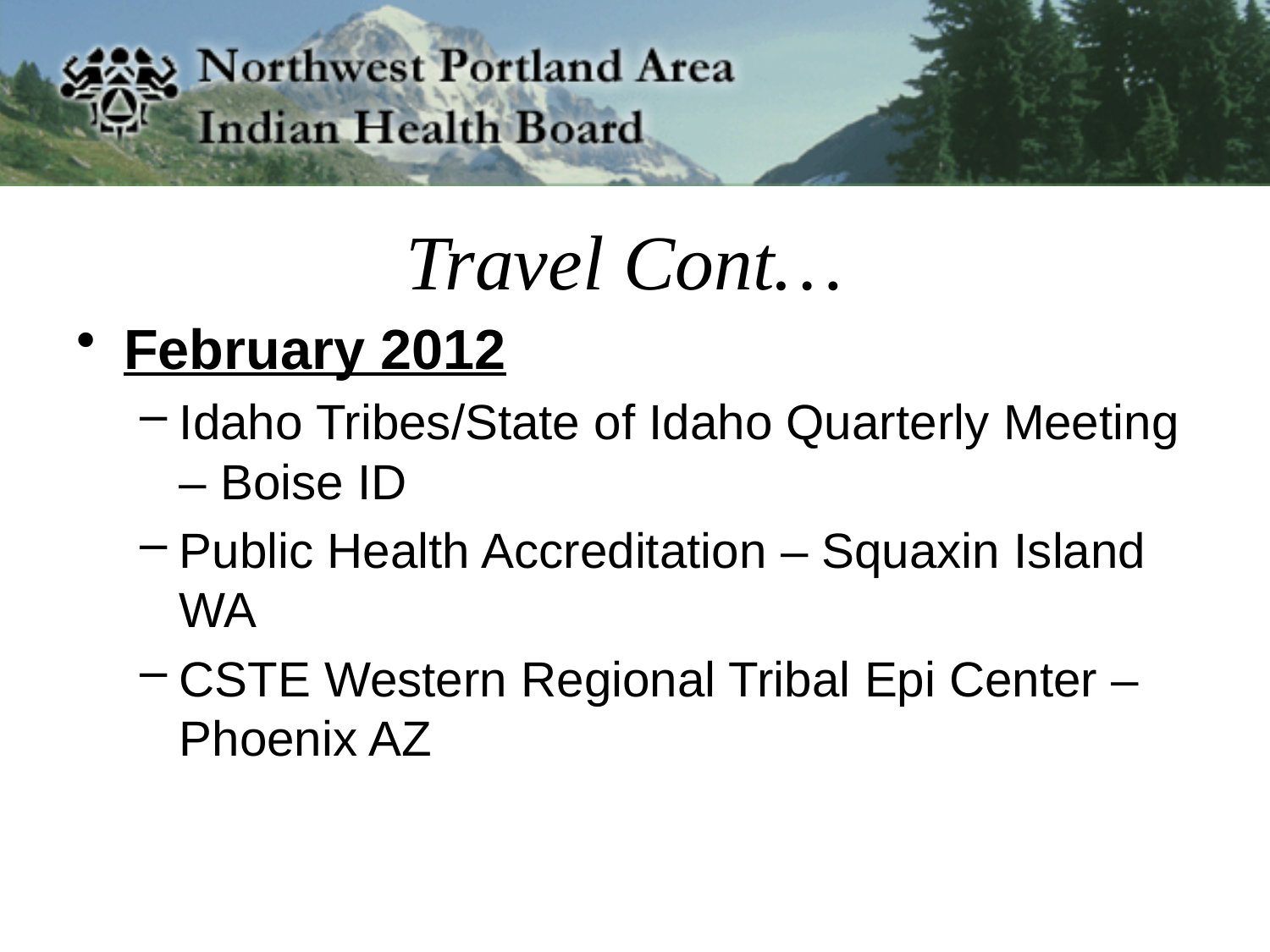

# Travel Cont…
February 2012
Idaho Tribes/State of Idaho Quarterly Meeting – Boise ID
Public Health Accreditation – Squaxin Island WA
CSTE Western Regional Tribal Epi Center – Phoenix AZ